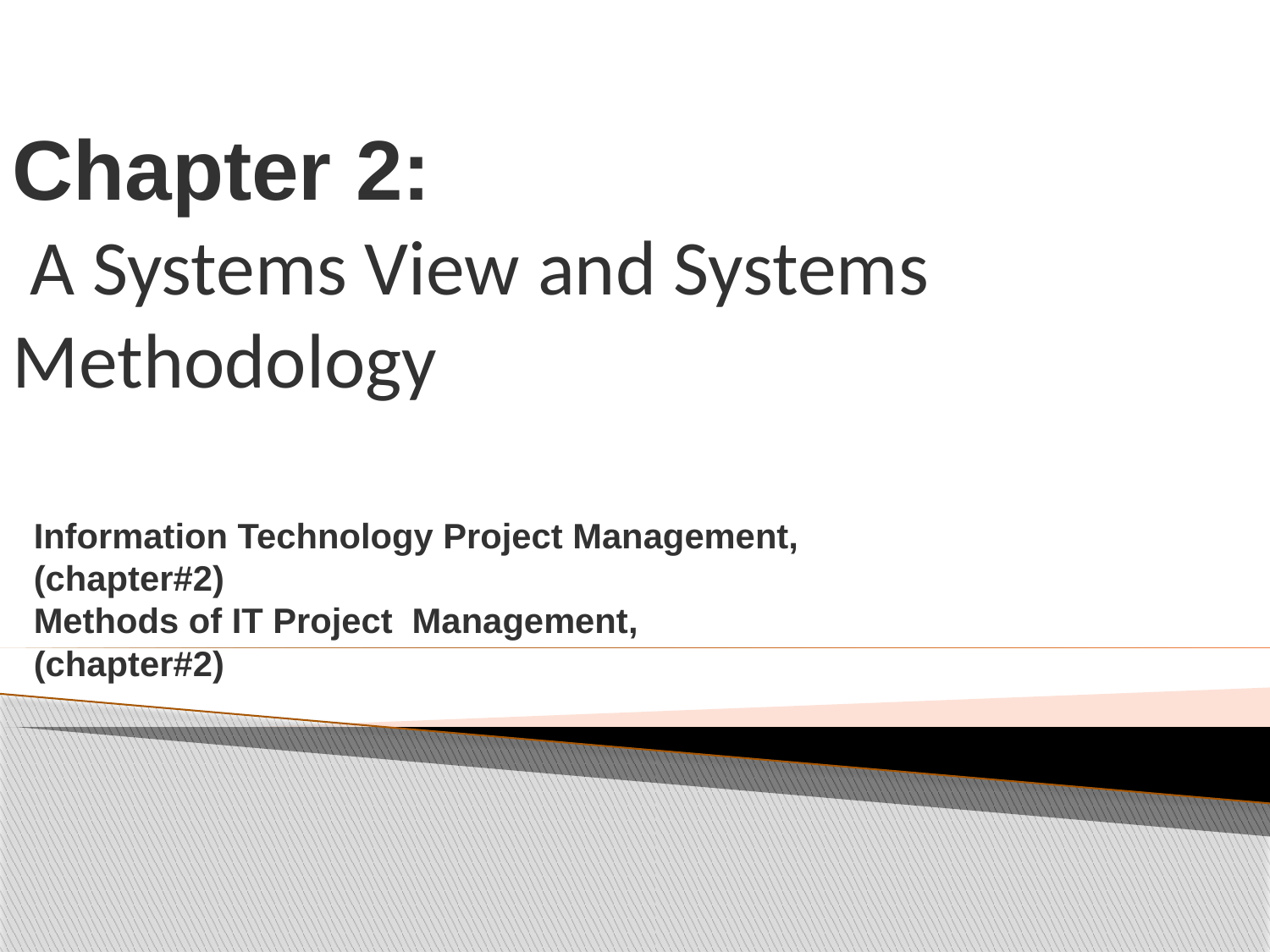

# Chapter 2: A Systems View and Systems Methodology
Information Technology Project Management, (chapter#2)
Methods of IT Project  Management, (chapter#2)